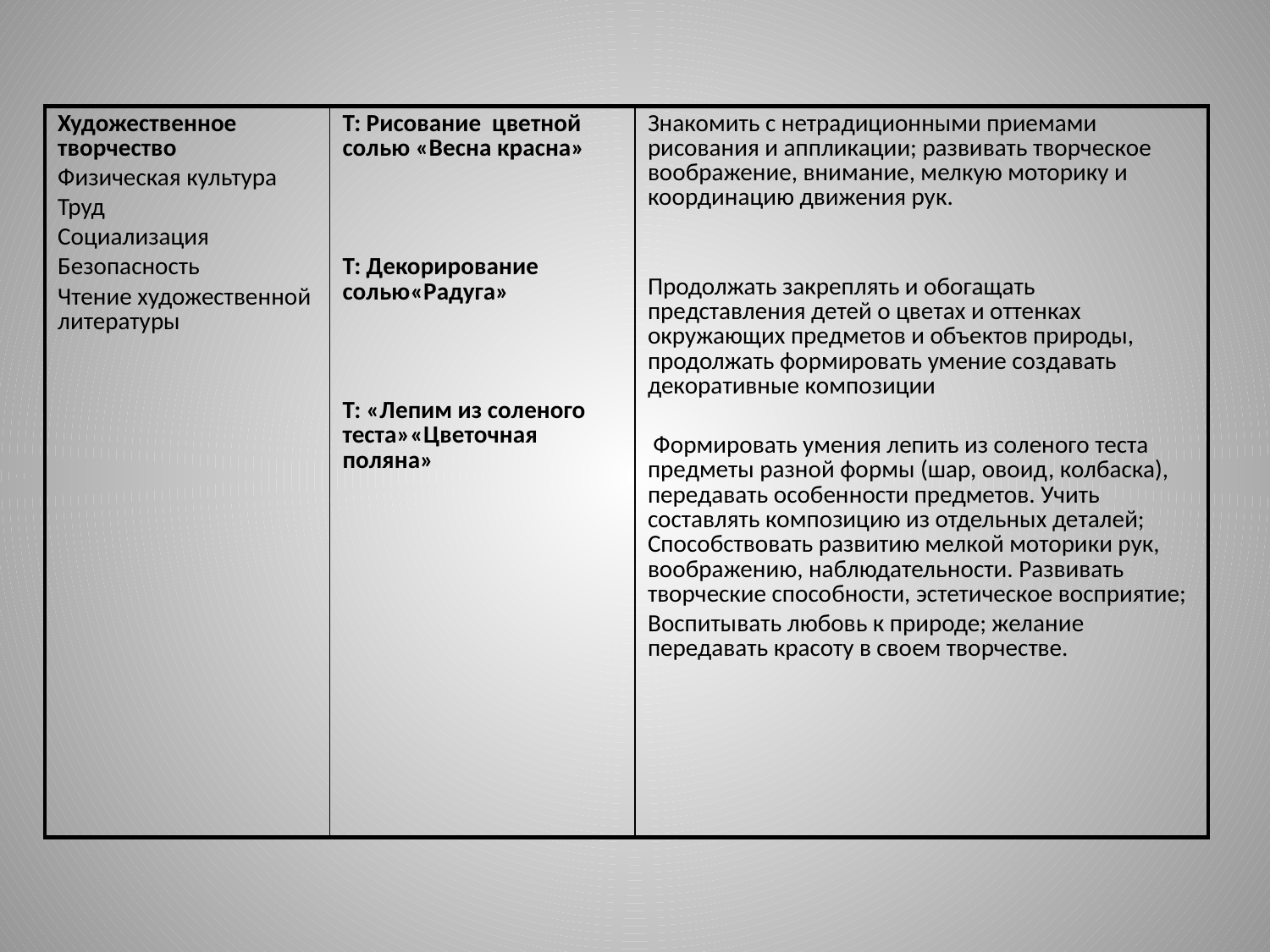

| Художественное творчество Физическая культура Труд Социализация Безопасность Чтение художественной литературы | Т: Рисование цветной солью «Весна красна» Т: Декорирование солью«Радуга» Т: «Лепим из соленого теста»«Цветочная поляна» | Знакомить с нетрадиционными приемами рисования и аппликации; развивать творческое воображение, внимание, мелкую моторику и координацию движения рук. Продолжать закреплять и обогащать представления детей о цветах и оттенках окружающих предметов и объектов природы, продолжать формировать умение создавать декоративные композиции Формировать умения лепить из соленого теста предметы разной формы (шар, овоид, колбаска), передавать особенности предметов. Учить составлять композицию из отдельных деталей; Способствовать развитию мелкой моторики рук, воображению, наблюдательности. Развивать творческие способности, эстетическое восприятие; Воспитывать любовь к природе; желание передавать красоту в своем творчестве. |
| --- | --- | --- |